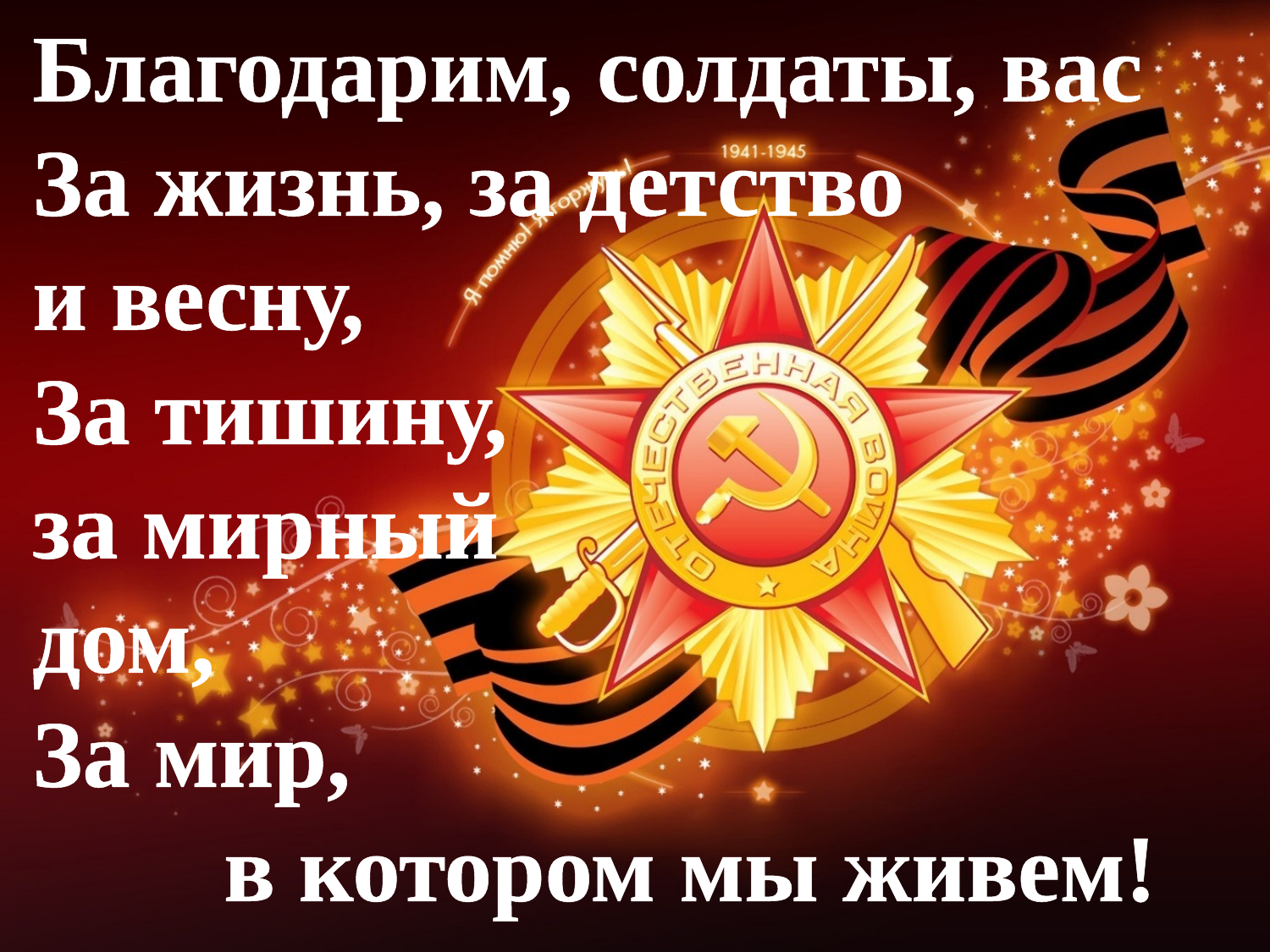

Благодарим, солдаты, вас
За жизнь, за детство
и весну,
За тишину,
за мирный
дом,
За мир,
        в котором мы живем!